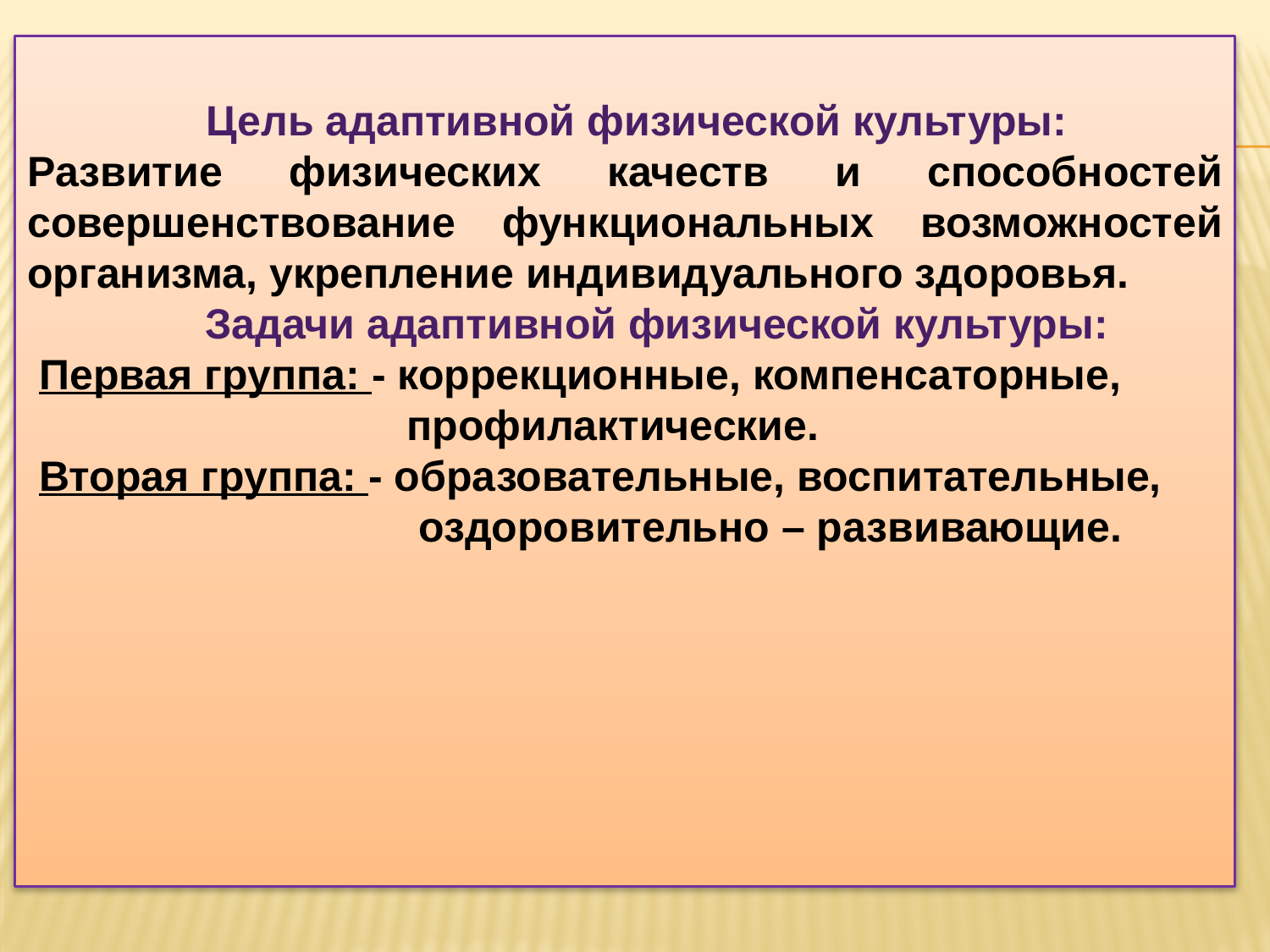

Цель адаптивной физической культуры:
Развитие физических качеств и способностей совершенствование функциональных возможностей организма, укрепление индивидуального здоровья.
               Задачи адаптивной физической культуры:
 Первая группа: - коррекционные, компенсаторные,
                                профилактические.
 Вторая группа: - образовательные, воспитательные,
                                 оздоровительно – развивающие.